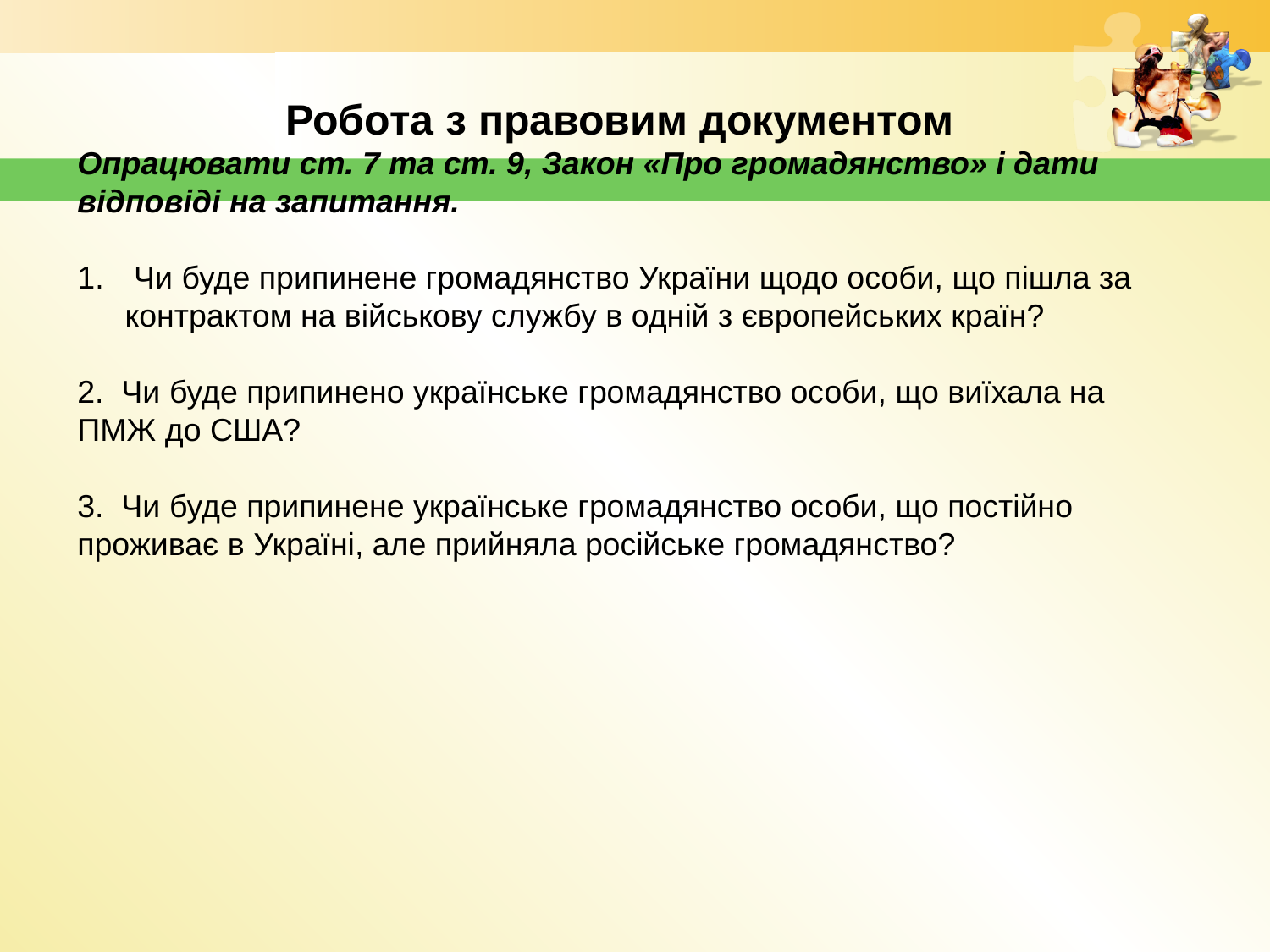

Робота з правовим документом
Опрацювати ст. 7 та ст. 9, Закон «Про громадянство» і дати відповіді на запитання.

 Чи буде припинене громадянство України щодо особи, що пішла за контрактом на військову службу в одній з європейських країн?

2.  Чи буде припинено українське громадянство особи, що виїхала на ПМЖ до США?

3.  Чи буде припинене українське громадянство особи, що постійно проживає в Україні, але прийняла російське громадянство?